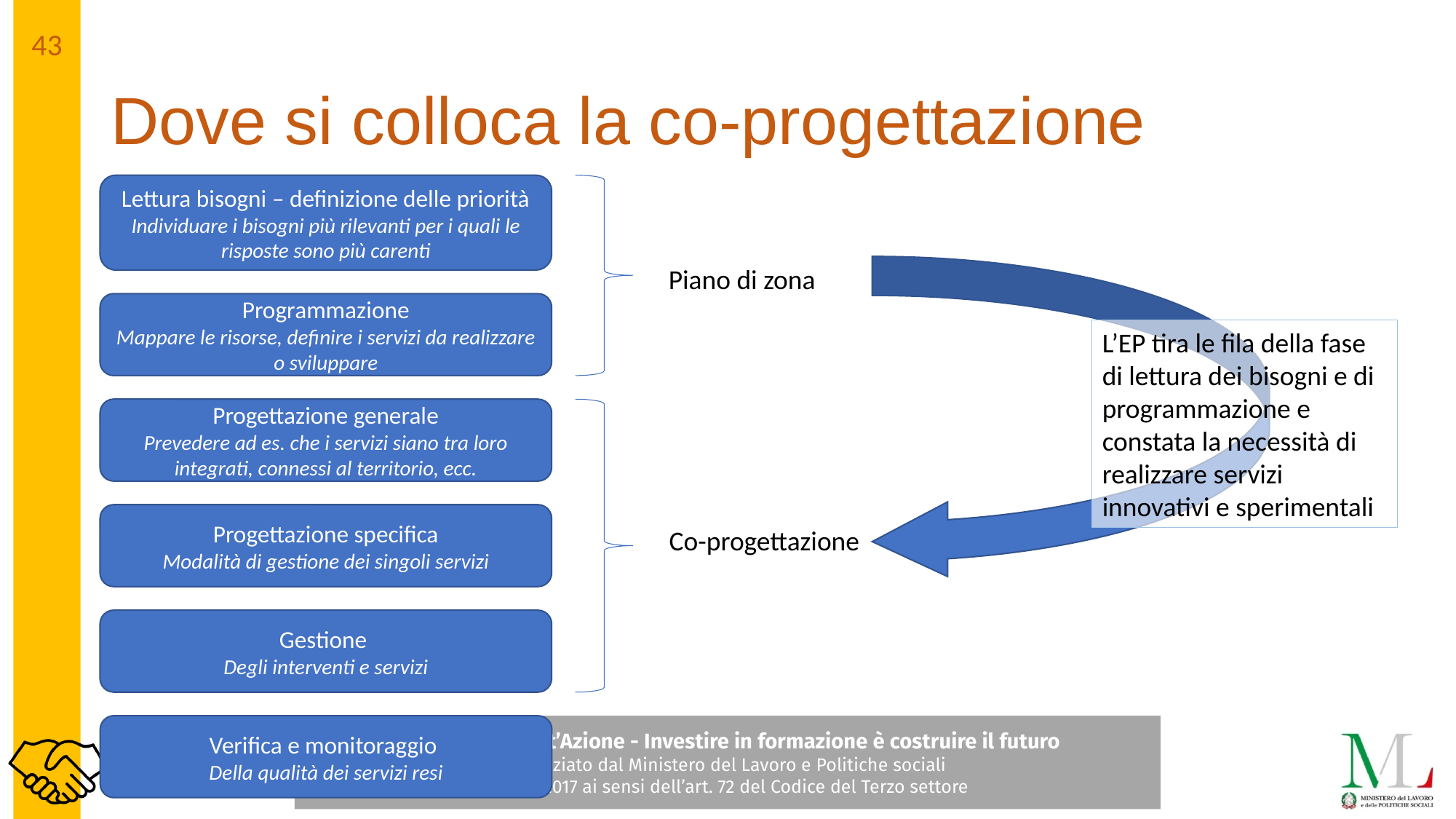

# Dove si colloca la co-progettazione
Lettura bisogni – definizione delle priorità
Individuare i bisogni più rilevanti per i quali le risposte sono più carenti

Piano di zona

Programmazione
Mappare le risorse, definire i servizi da realizzare o sviluppare
L’EP tira le fila della fase di lettura dei bisogni e di programmazione e constata la necessità di realizzare servizi innovativi e sperimentali

Progettazione generale
Prevedere ad es. che i servizi siano tra loro integrati, connessi al territorio, ecc.
Progettazione specifica
Modalità di gestione dei singoli servizi
Co-progettazione
Gestione
Degli interventi e servizi
Verifica e monitoraggio
Della qualità dei servizi resi
43